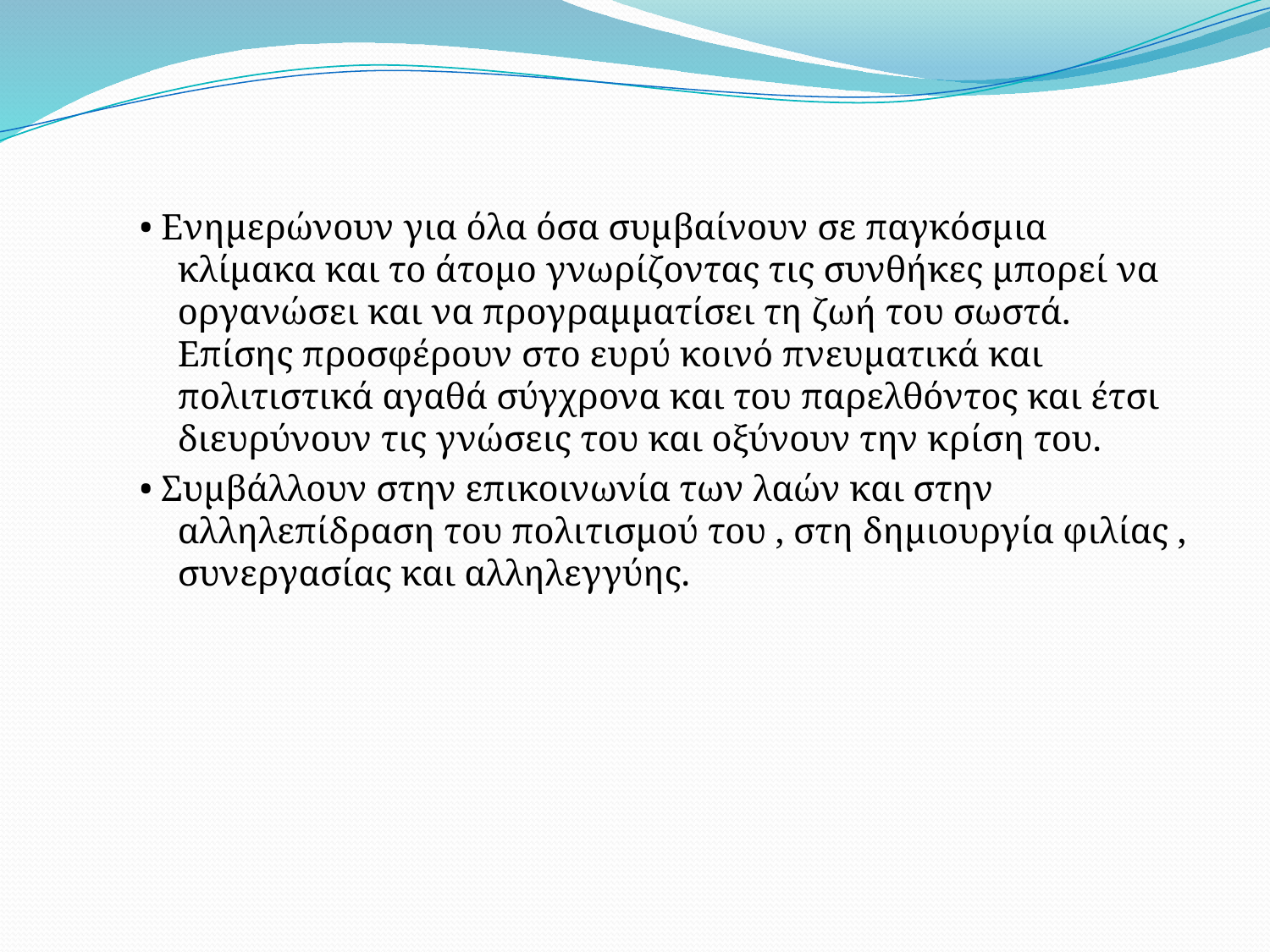

#
• Ενημερώνουν για όλα όσα συμβαίνουν σε παγκόσμια κλίμακα και το άτομο γνωρίζοντας τις συνθήκες μπορεί να οργανώσει και να προγραμματίσει τη ζωή του σωστά. Επίσης προσφέρουν στο ευρύ κοινό πνευματικά και πολιτιστικά αγαθά σύγχρονα και του παρελθόντος και έτσι διευρύνουν τις γνώσεις του και οξύνουν την κρίση του.
• Συμβάλλουν στην επικοινωνία των λαών και στην αλληλεπίδραση του πολιτισμού του , στη δημιουργία φιλίας , συνεργασίας και αλληλεγγύης.